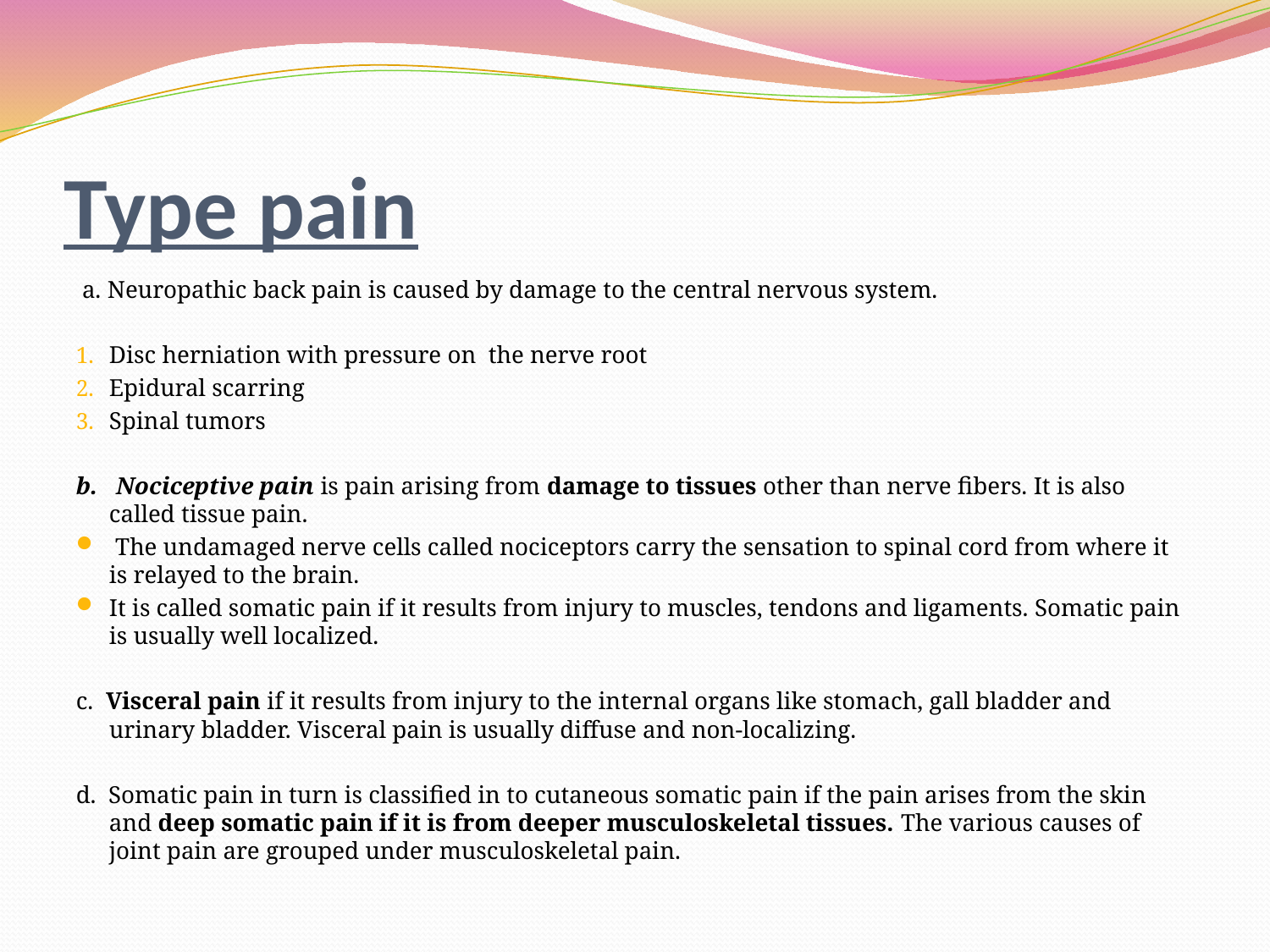

# Type pain
 a. Neuropathic back pain is caused by damage to the central nervous system.

Disc herniation with pressure on  the nerve root
Epidural scarring
Spinal tumors

b.   Nociceptive pain is pain arising from damage to tissues other than nerve fibers. It is also called tissue pain.
 The undamaged nerve cells called nociceptors carry the sensation to spinal cord from where it is relayed to the brain.
It is called somatic pain if it results from injury to muscles, tendons and ligaments. Somatic pain is usually well localized.

c.  Visceral pain if it results from injury to the internal organs like stomach, gall bladder and urinary bladder. Visceral pain is usually diffuse and non-localizing.

d.  Somatic pain in turn is classified in to cutaneous somatic pain if the pain arises from the skin and deep somatic pain if it is from deeper musculoskeletal tissues. The various causes of joint pain are grouped under musculoskeletal pain.